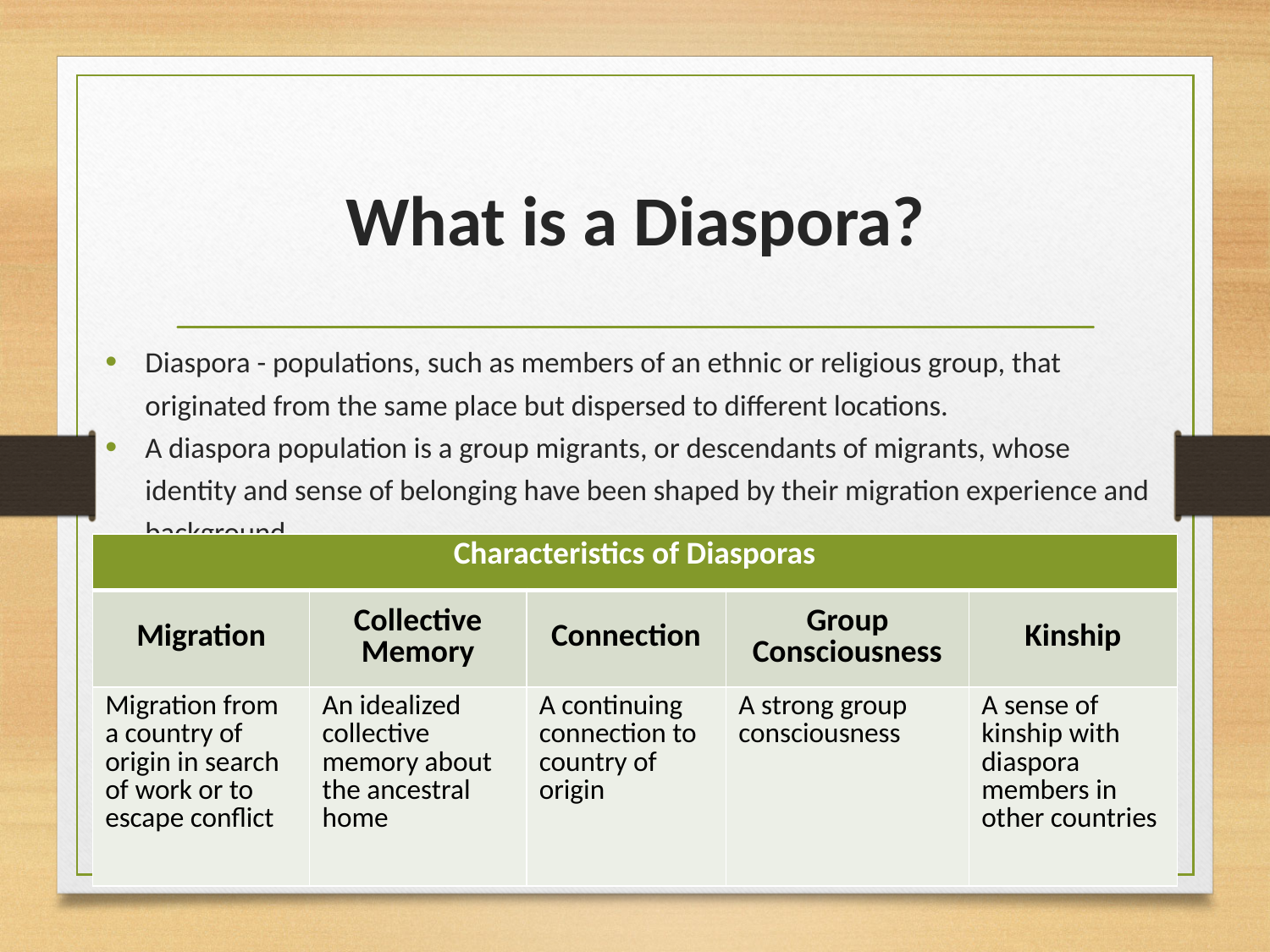

# What is a Diaspora?
Diaspora - populations, such as members of an ethnic or religious group, that originated from the same place but dispersed to different locations.
A diaspora population is a group migrants, or descendants of migrants, whose identity and sense of belonging have been shaped by their migration experience and background.

| Characteristics of Diasporas |  |  |  |  |
| --- | --- | --- | --- | --- |
| Migration | Collective Memory | Connection | Group Consciousness | Kinship |
| Migration from a country of origin in search of work or to escape conflict | An idealized collective memory about the ancestral home | A continuing connection to country of origin | A strong group consciousness | A sense of kinship with diaspora members in other countries |